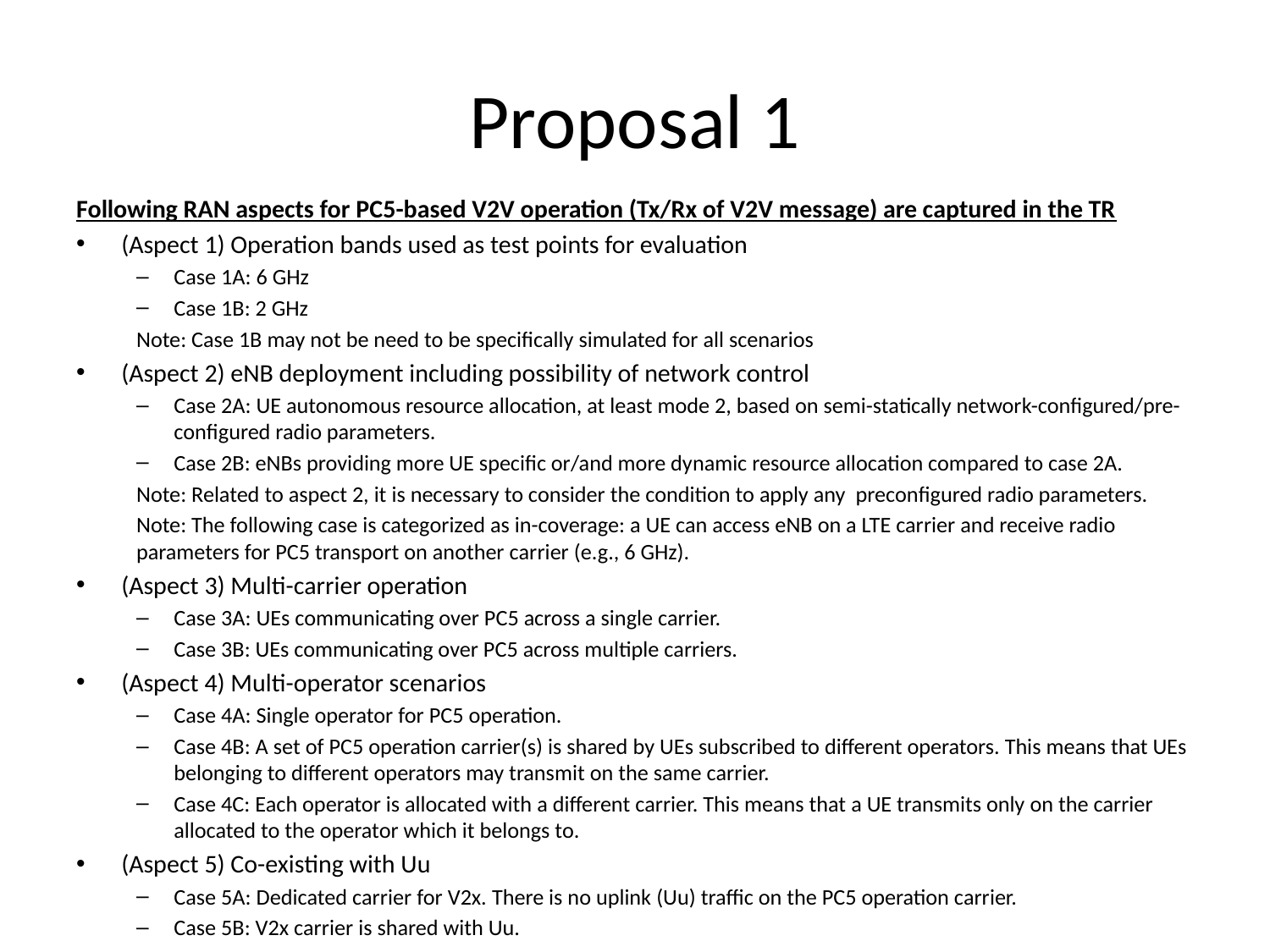

# Proposal 1
Following RAN aspects for PC5-based V2V operation (Tx/Rx of V2V message) are captured in the TR
(Aspect 1) Operation bands used as test points for evaluation
Case 1A: 6 GHz
Case 1B: 2 GHz
Note: Case 1B may not be need to be specifically simulated for all scenarios
(Aspect 2) eNB deployment including possibility of network control
Case 2A: UE autonomous resource allocation, at least mode 2, based on semi-statically network-configured/pre-configured radio parameters.
Case 2B: eNBs providing more UE specific or/and more dynamic resource allocation compared to case 2A.
Note: Related to aspect 2, it is necessary to consider the condition to apply any  preconfigured radio parameters.
Note: The following case is categorized as in-coverage: a UE can access eNB on a LTE carrier and receive radio parameters for PC5 transport on another carrier (e.g., 6 GHz).
(Aspect 3) Multi-carrier operation
Case 3A: UEs communicating over PC5 across a single carrier.
Case 3B: UEs communicating over PC5 across multiple carriers.
(Aspect 4) Multi-operator scenarios
Case 4A: Single operator for PC5 operation.
Case 4B: A set of PC5 operation carrier(s) is shared by UEs subscribed to different operators. This means that UEs belonging to different operators may transmit on the same carrier.
Case 4C: Each operator is allocated with a different carrier. This means that a UE transmits only on the carrier allocated to the operator which it belongs to.
(Aspect 5) Co-existing with Uu
Case 5A: Dedicated carrier for V2x. There is no uplink (Uu) traffic on the PC5 operation carrier.
Case 5B: V2x carrier is shared with Uu.